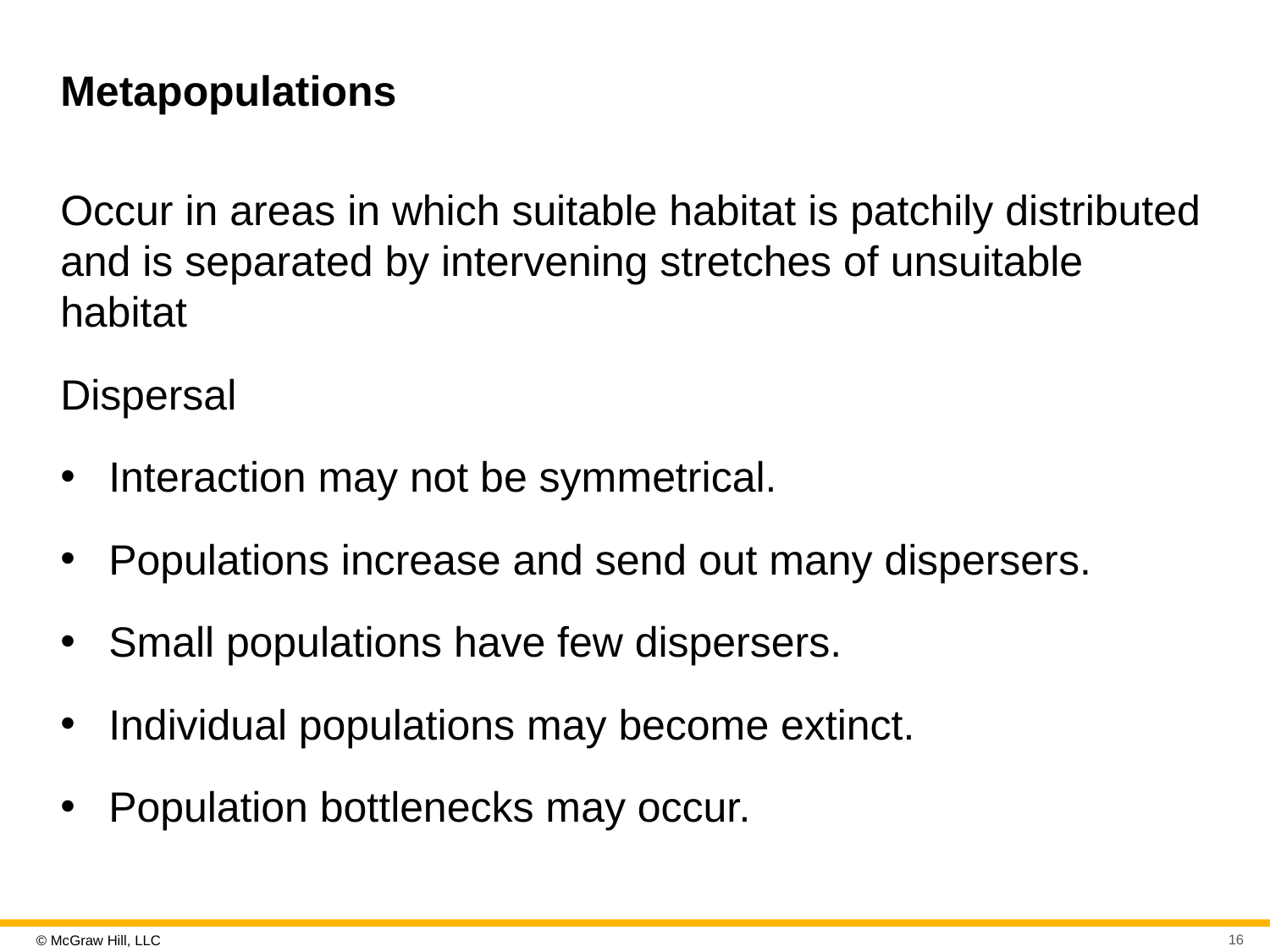

# Metapopulations
Occur in areas in which suitable habitat is patchily distributed and is separated by intervening stretches of unsuitable habitat
Dispersal
Interaction may not be symmetrical.
Populations increase and send out many dispersers.
Small populations have few dispersers.
Individual populations may become extinct.
Population bottlenecks may occur.
16